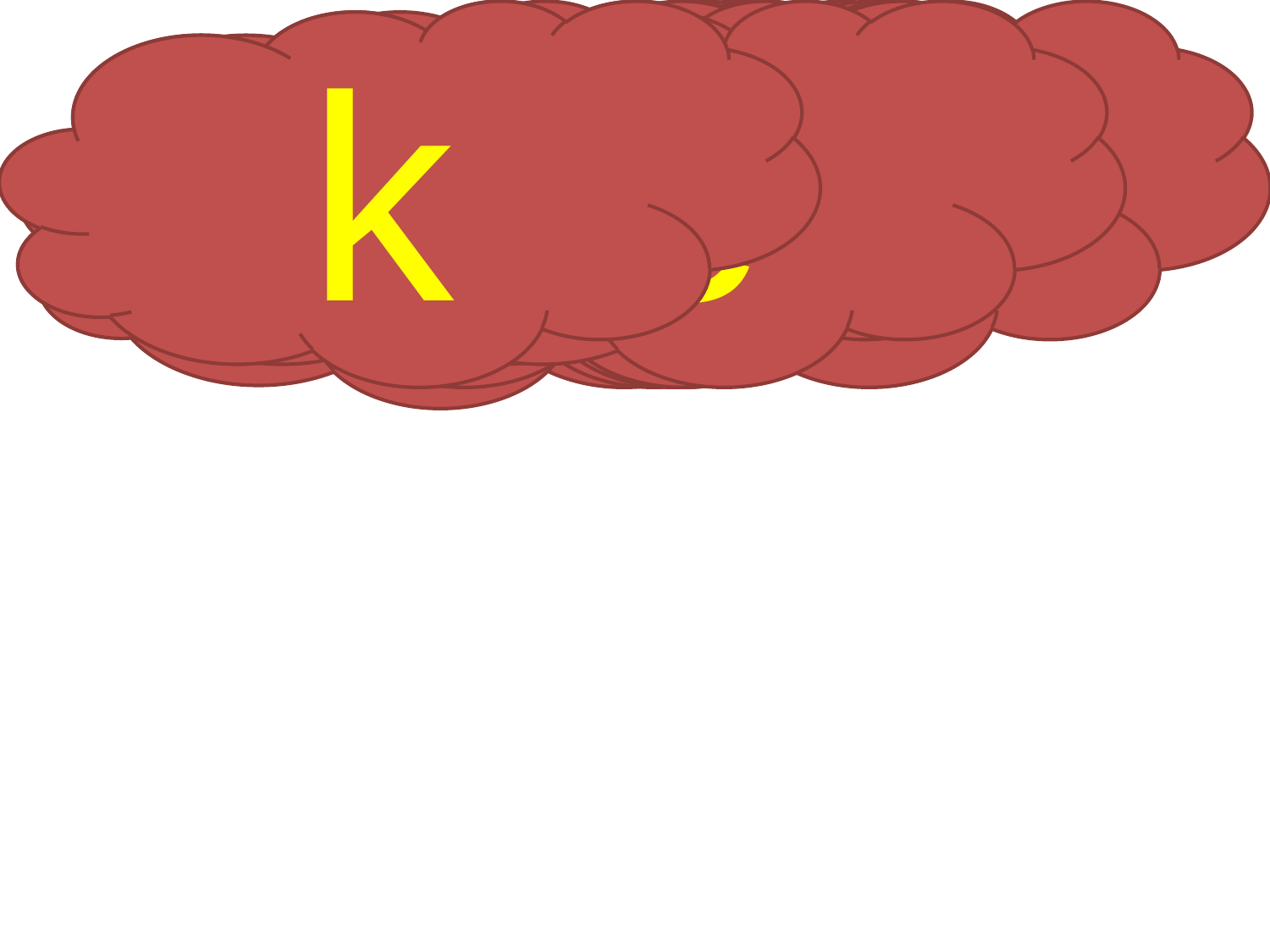

r
k
a
a
l
k
t
i
e
ı
m